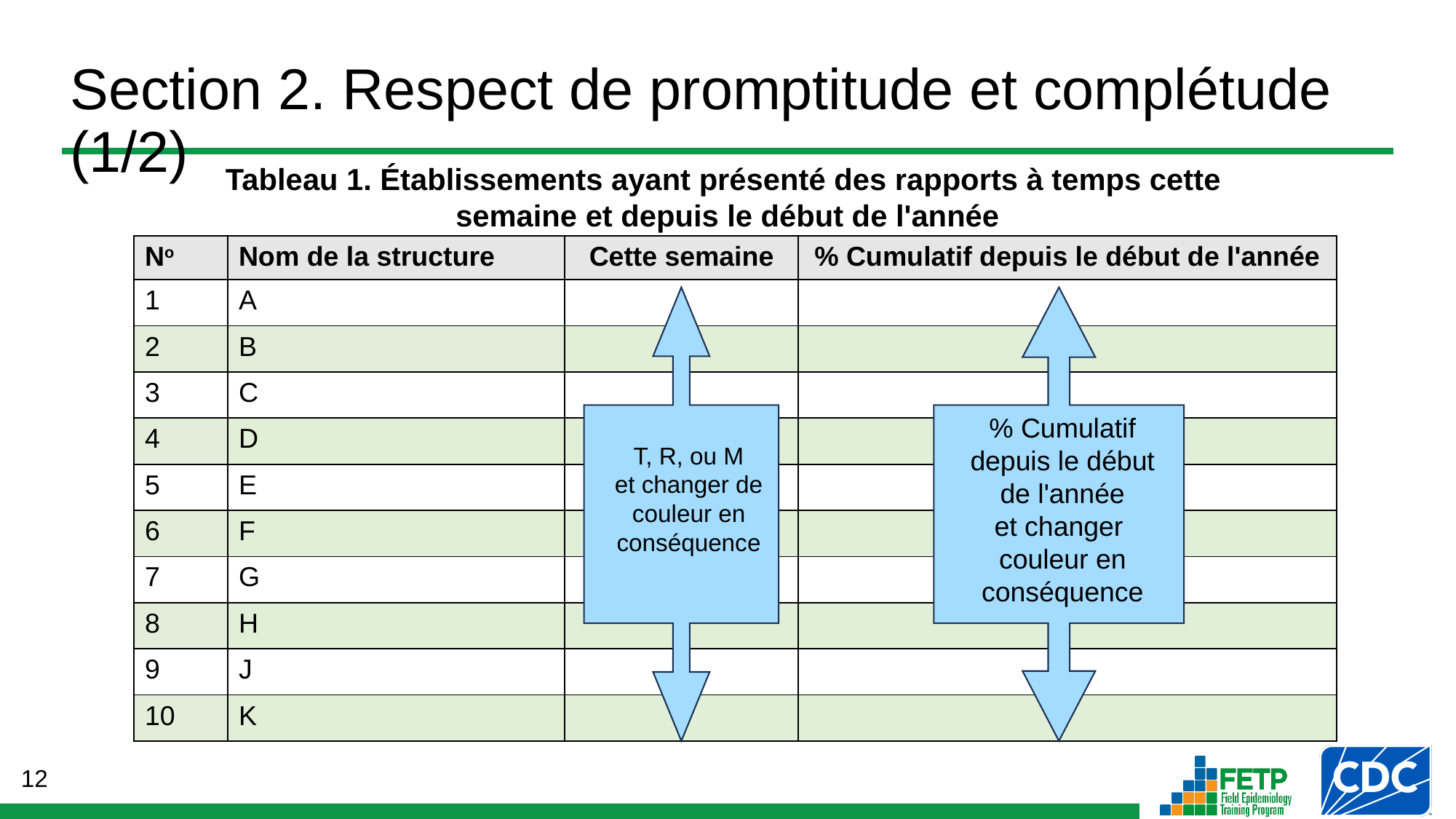

# Section 2. Respect de promptitude et complétude (1/2)
Tableau 1. Établissements ayant présenté des rapports à temps cette
semaine et depuis le début de l'année
| No | Nom de la structure | Cette semaine | % Cumulatif depuis le début de l'année |
| --- | --- | --- | --- |
| 1 | A |  |  |
| 2 | B |  |  |
| 3 | C |  |  |
| 4 | D |  |  |
| 5 | E |  |  |
| 6 | F |  |  |
| 7 | G |  |  |
| 8 | H |  |  |
| 9 | J |  |  |
| 10 | K |  |  |

T, R, ou M
et changer de couleur en conséquence

% Cumulatif depuis le début de l'année
et changer
couleur en conséquence